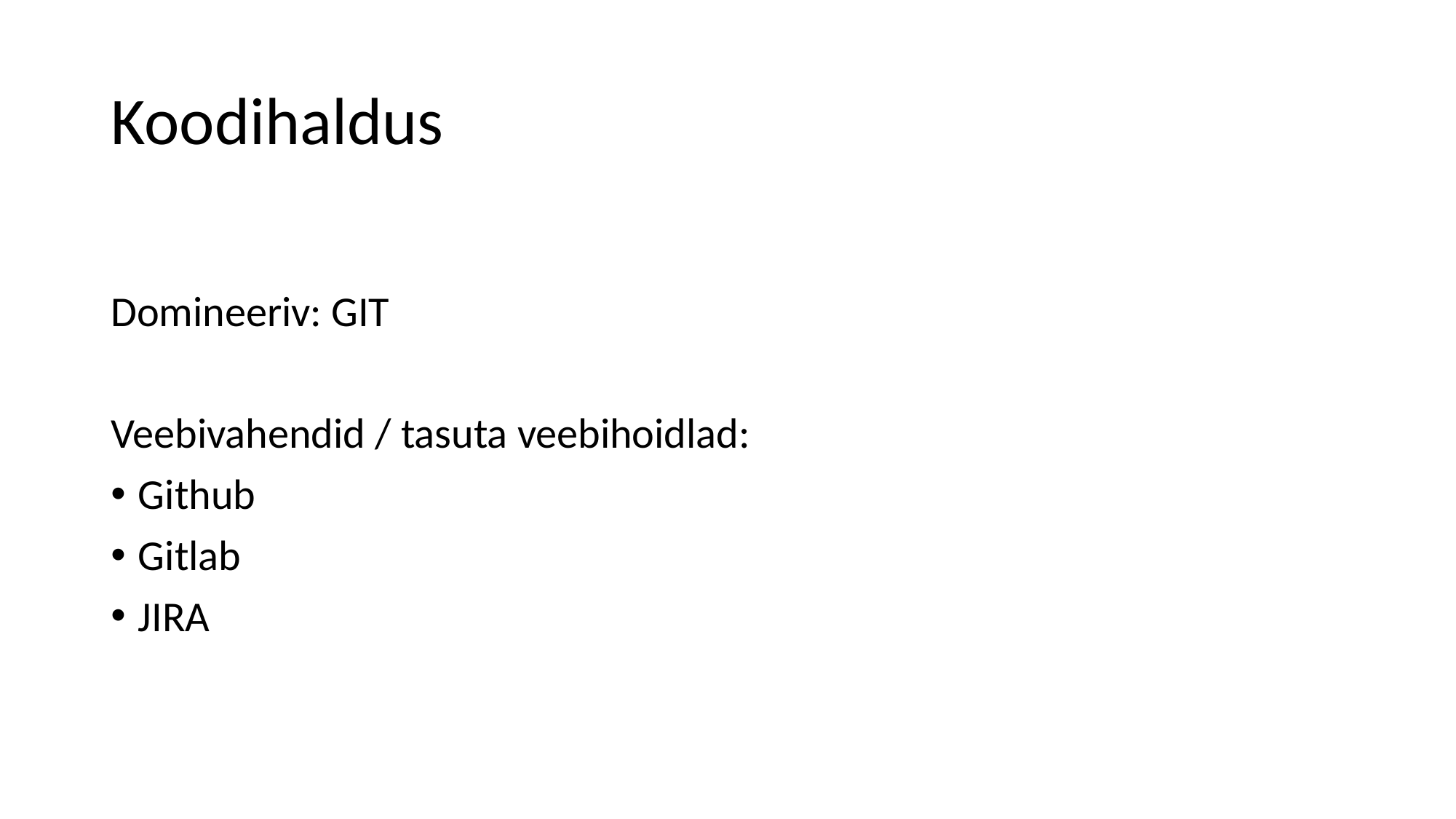

# Koodihaldus

Domineeriv: GIT

Veebivahendid / tasuta veebihoidlad:
Github
Gitlab
JIRA